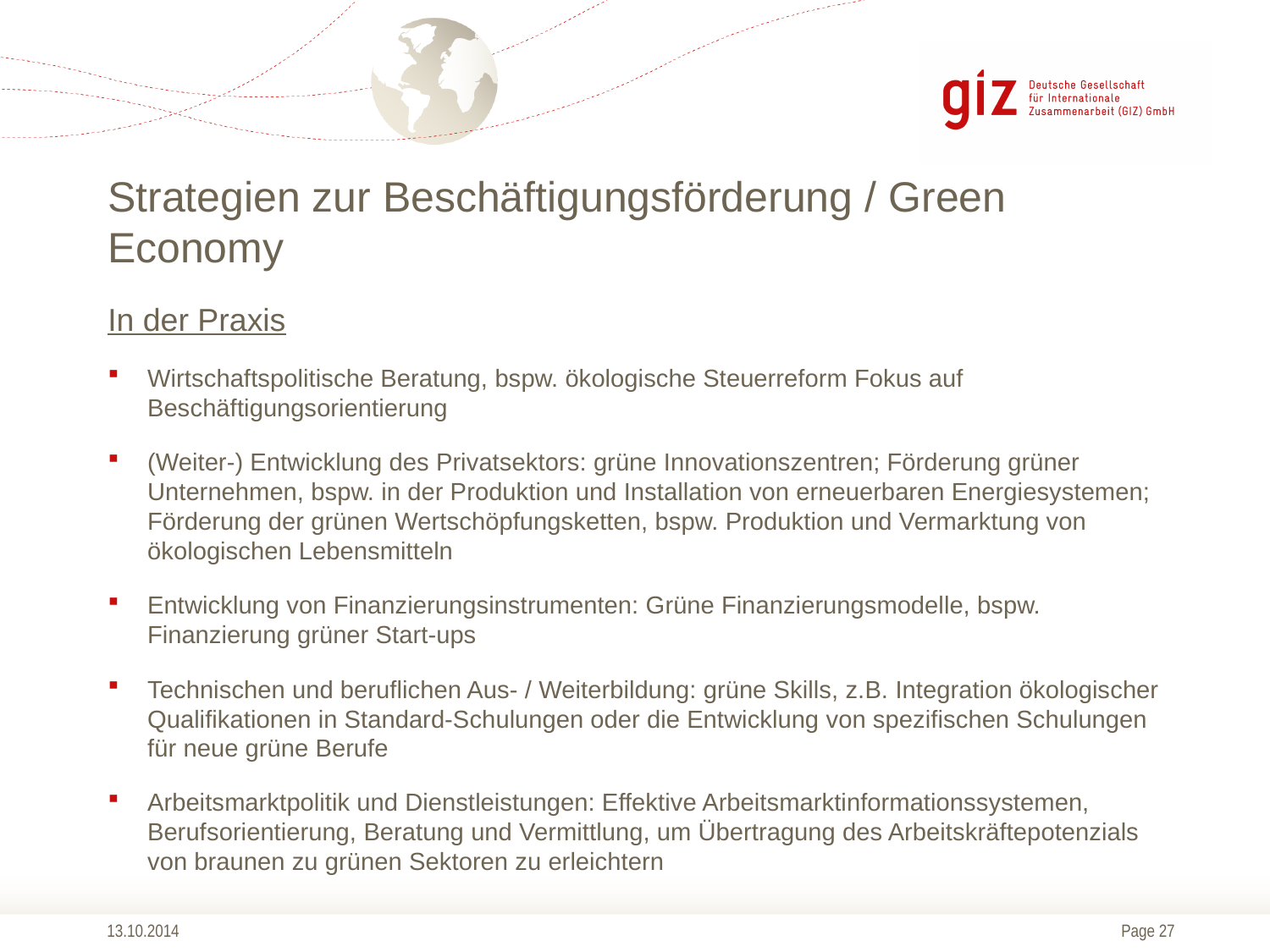

# Strategien zur Beschäftigungsförderung / Green Economy
In der Praxis
Wirtschaftspolitische Beratung, bspw. ökologische Steuerreform Fokus auf Beschäftigungsorientierung
(Weiter-) Entwicklung des Privatsektors: grüne Innovationszentren; Förderung grüner Unternehmen, bspw. in der Produktion und Installation von erneuerbaren Energiesystemen; Förderung der grünen Wertschöpfungsketten, bspw. Produktion und Vermarktung von ökologischen Lebensmitteln
Entwicklung von Finanzierungsinstrumenten: Grüne Finanzierungsmodelle, bspw. Finanzierung grüner Start-ups
Technischen und beruflichen Aus- / Weiterbildung: grüne Skills, z.B. Integration ökologischer Qualifikationen in Standard-Schulungen oder die Entwicklung von spezifischen Schulungen für neue grüne Berufe
Arbeitsmarktpolitik und Dienstleistungen: Effektive Arbeitsmarktinformationssystemen, Berufsorientierung, Beratung und Vermittlung, um Übertragung des Arbeitskräftepotenzials von braunen zu grünen Sektoren zu erleichtern
13.10.2014